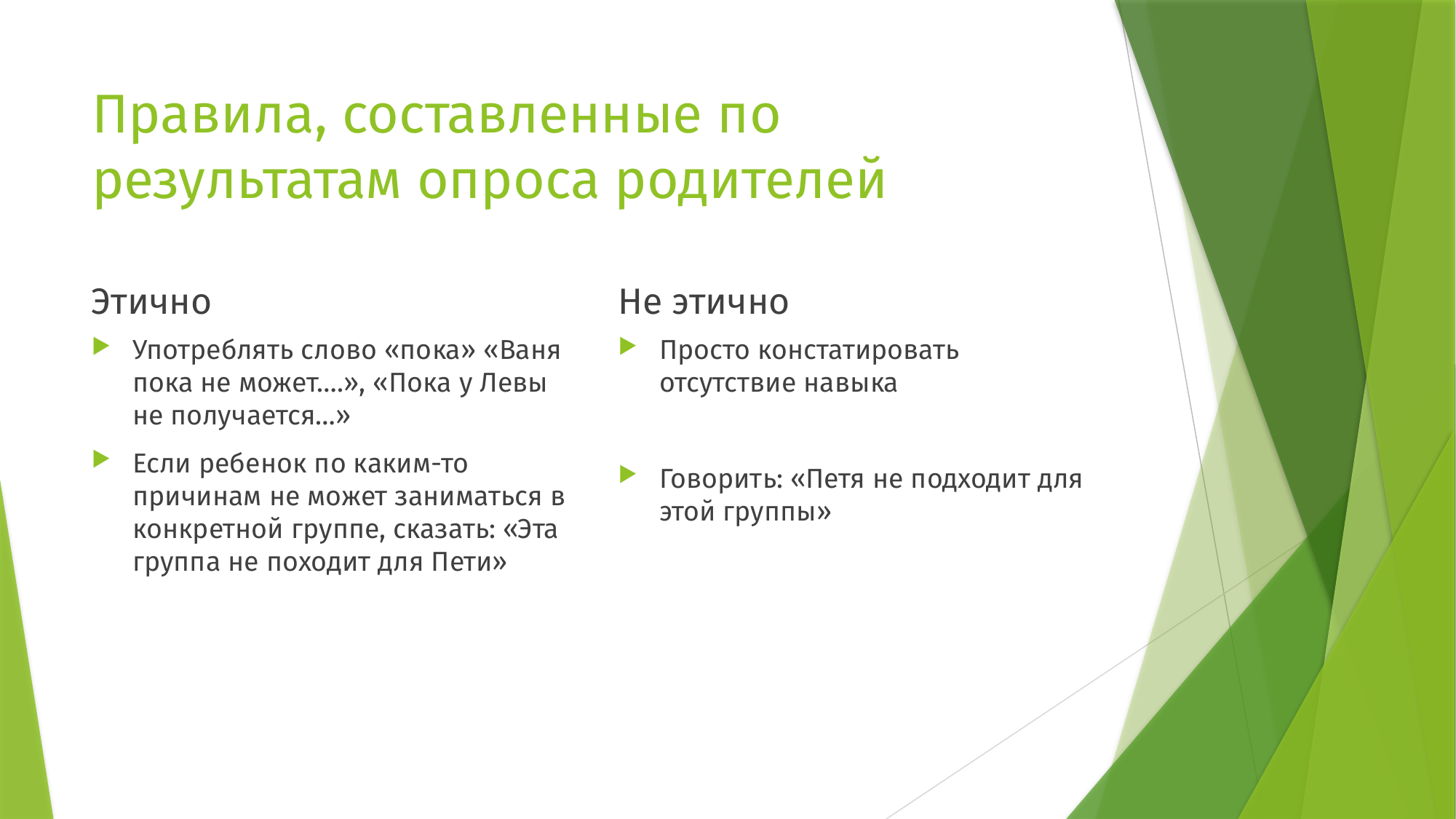

# Правила, составленные по результатам опроса родителей
Этично
Не этично
Употреблять слово «пока» «Ваня пока не может….», «Пока у Левы не получается…»
Если ребенок по каким-то причинам не может заниматься в конкретной группе, сказать: «Эта группа не походит для Пети»
Просто констатировать отсутствие навыка

Говорить: «Петя не подходит для этой группы»